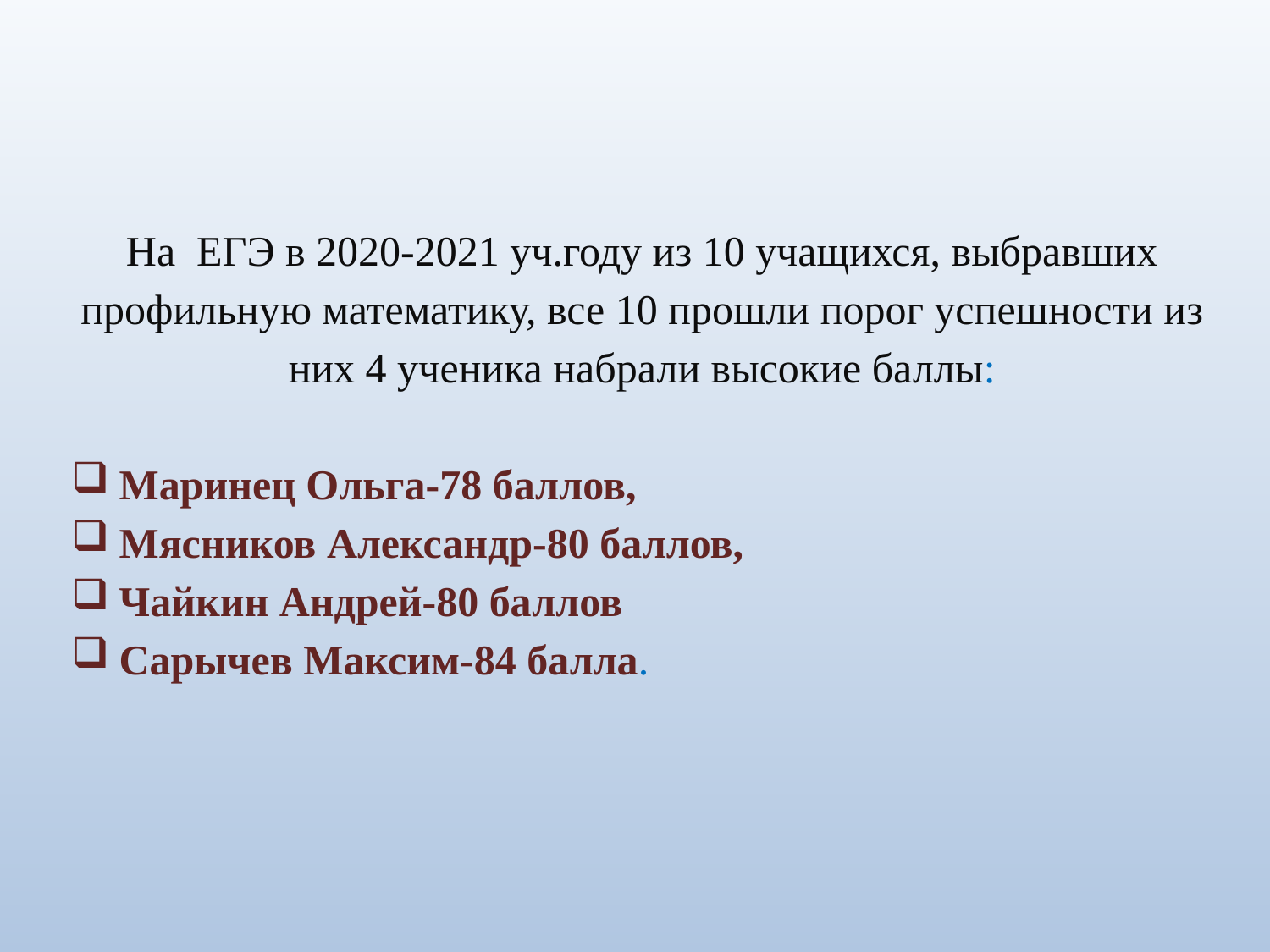

На  ЕГЭ в 2020-2021 уч.году из 10 учащихся, выбравших профильную математику, все 10 прошли порог успешности из них 4 ученика набрали высокие баллы:

Маринец Ольга-78 баллов,
Мясников Александр-80 баллов,
Чайкин Андрей-80 баллов
Сарычев Максим-84 балла.